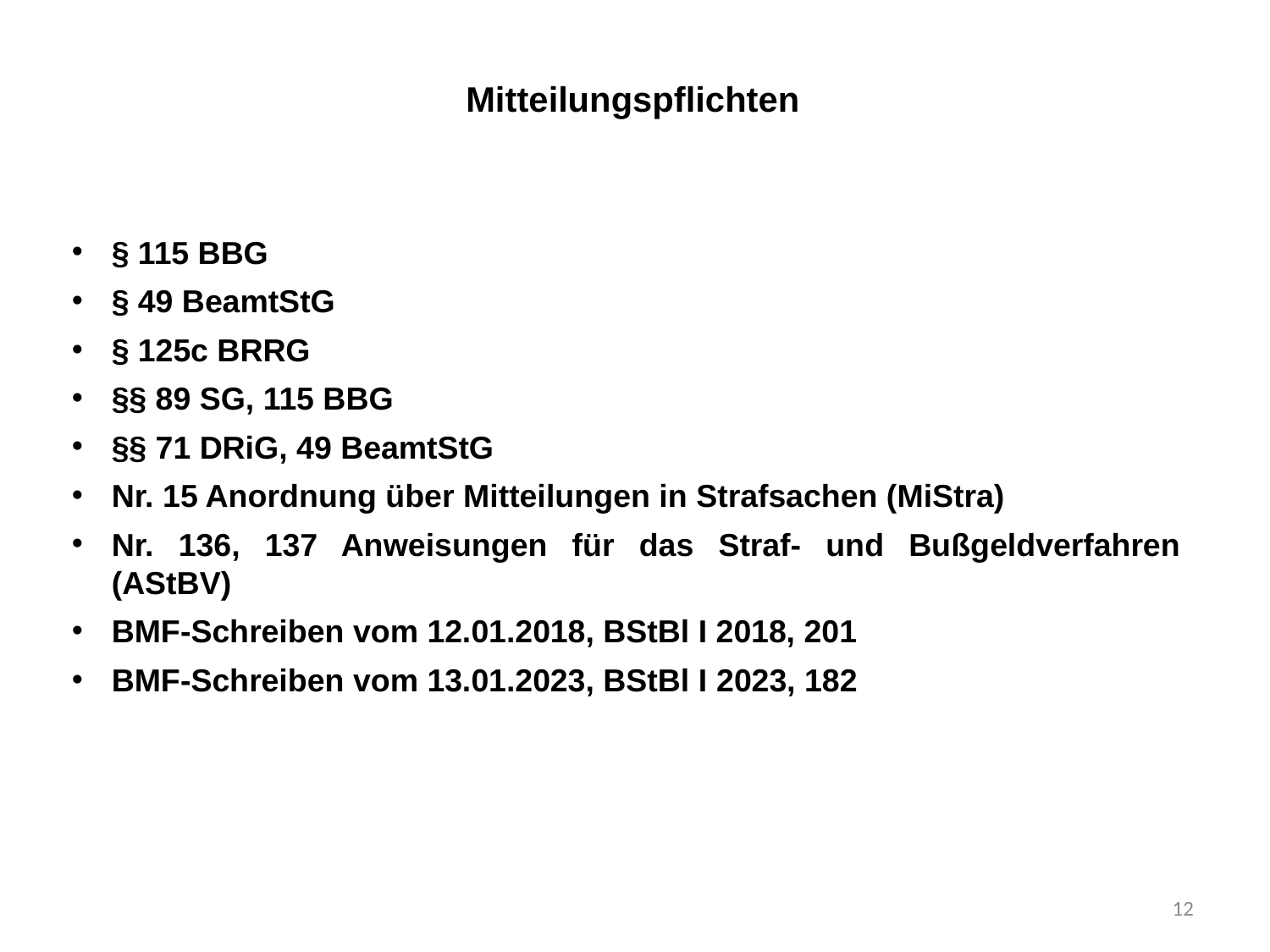

# Mitteilungspflichten

§ 115 BBG
§ 49 BeamtStG
§ 125c BRRG
§§ 89 SG, 115 BBG
§§ 71 DRiG, 49 BeamtStG
Nr. 15 Anordnung über Mitteilungen in Strafsachen (MiStra)
Nr. 136, 137 Anweisungen für das Straf- und Bußgeldverfahren (AStBV)
BMF-Schreiben vom 12.01.2018, BStBl I 2018, 201
BMF-Schreiben vom 13.01.2023, BStBl I 2023, 182
12